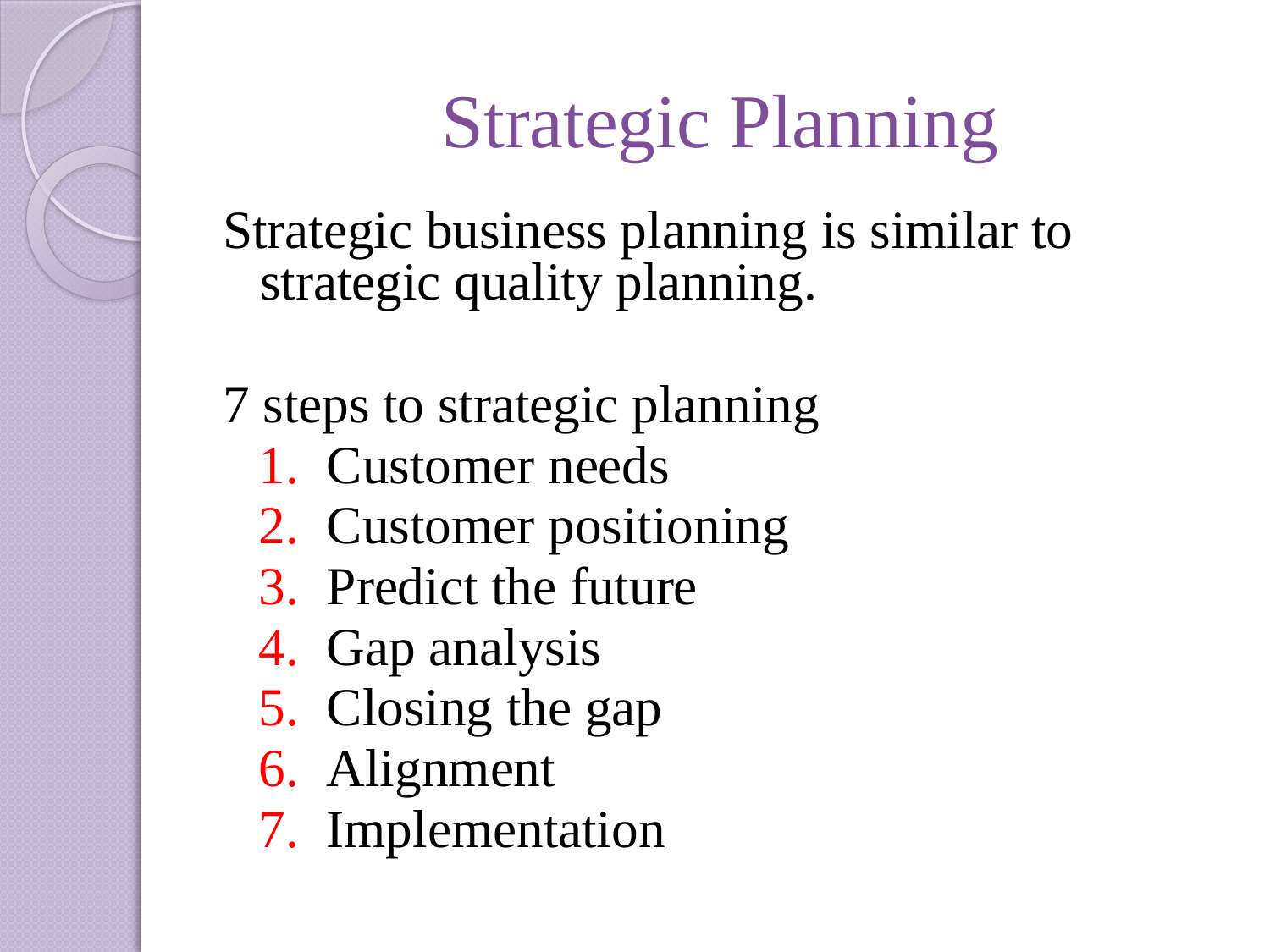

# Strategic Planning
Strategic business planning is similar to strategic quality planning.

7 steps to strategic planning
Customer needs
Customer positioning
Predict the future
Gap analysis
Closing the gap
Alignment
Implementation